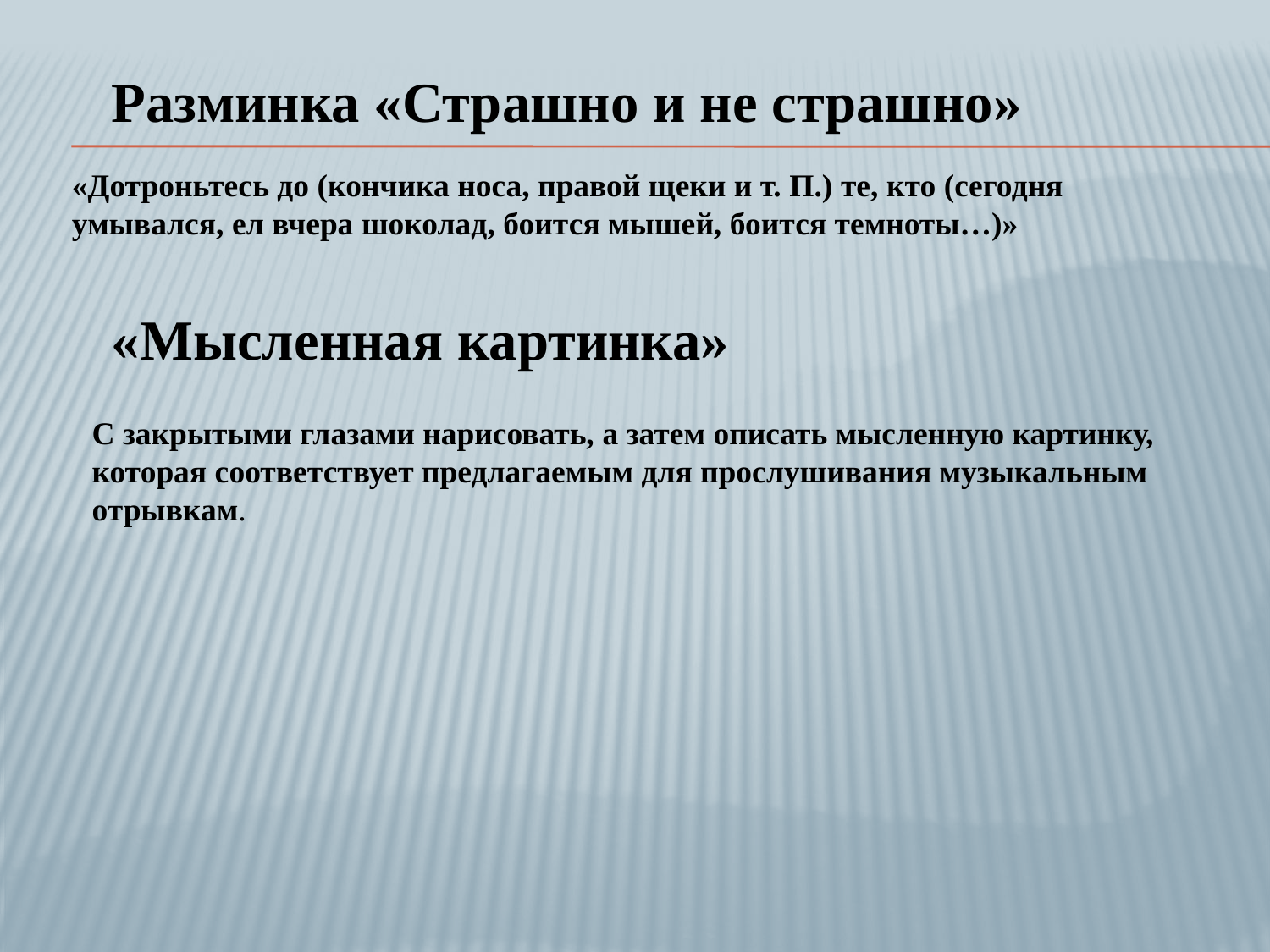

Разминка «Страшно и не страшно»
«Дотроньтесь до (кончика носа, правой щеки и т. П.) те, кто (сегодня умывался, ел вчера шоколад, боится мышей, боится темноты…)»
«Мысленная картинка»
С закрытыми глазами нарисовать, а затем описать мысленную картинку, которая соответствует предлагаемым для прослушивания музыкальным отрывкам.